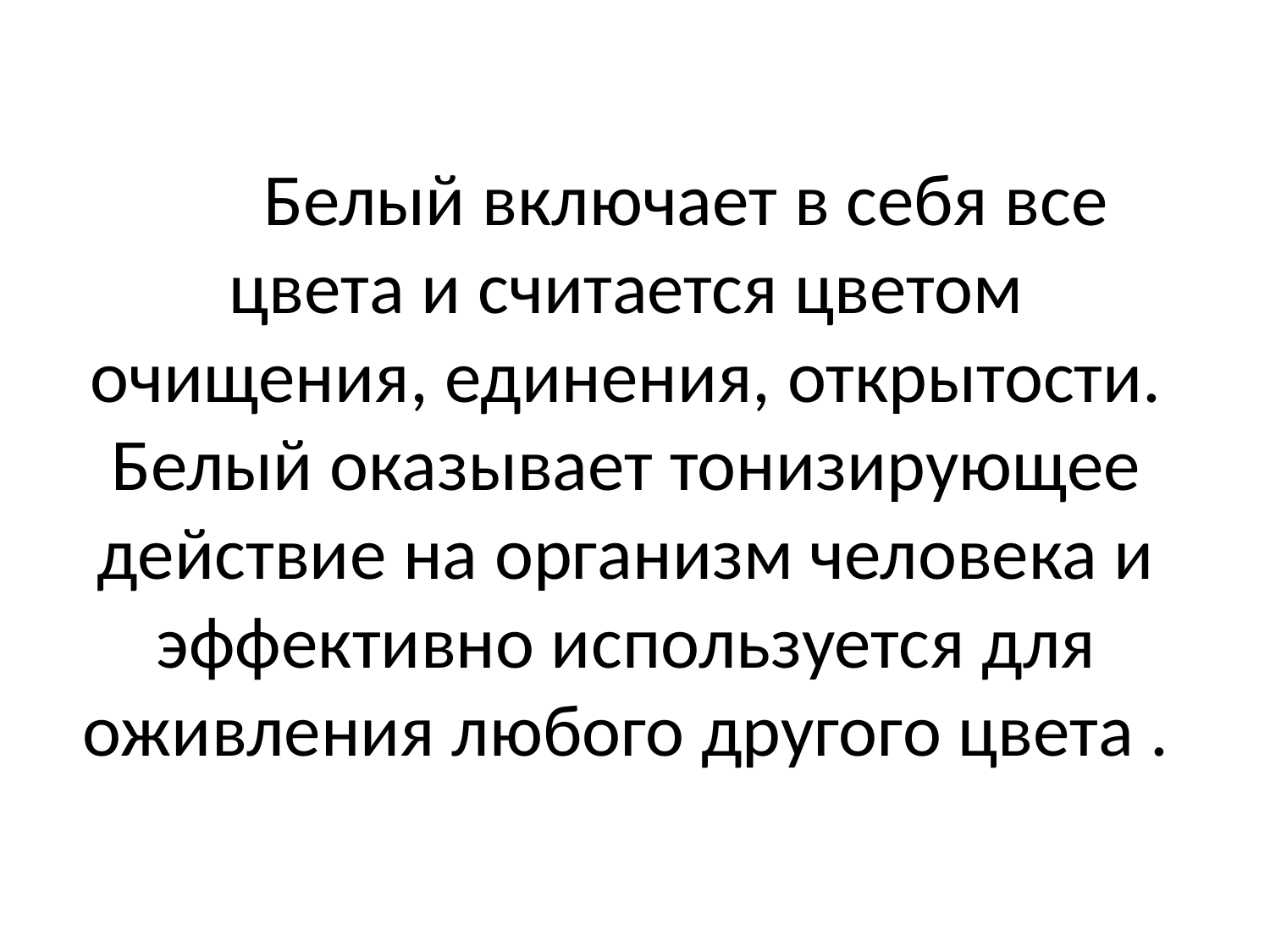

Белый включает в себя все цвета и считается цветом очищения, единения, открытости. Белый оказывает тонизирующее действие на организм человека и эффективно используется для оживления любого другого цвета .